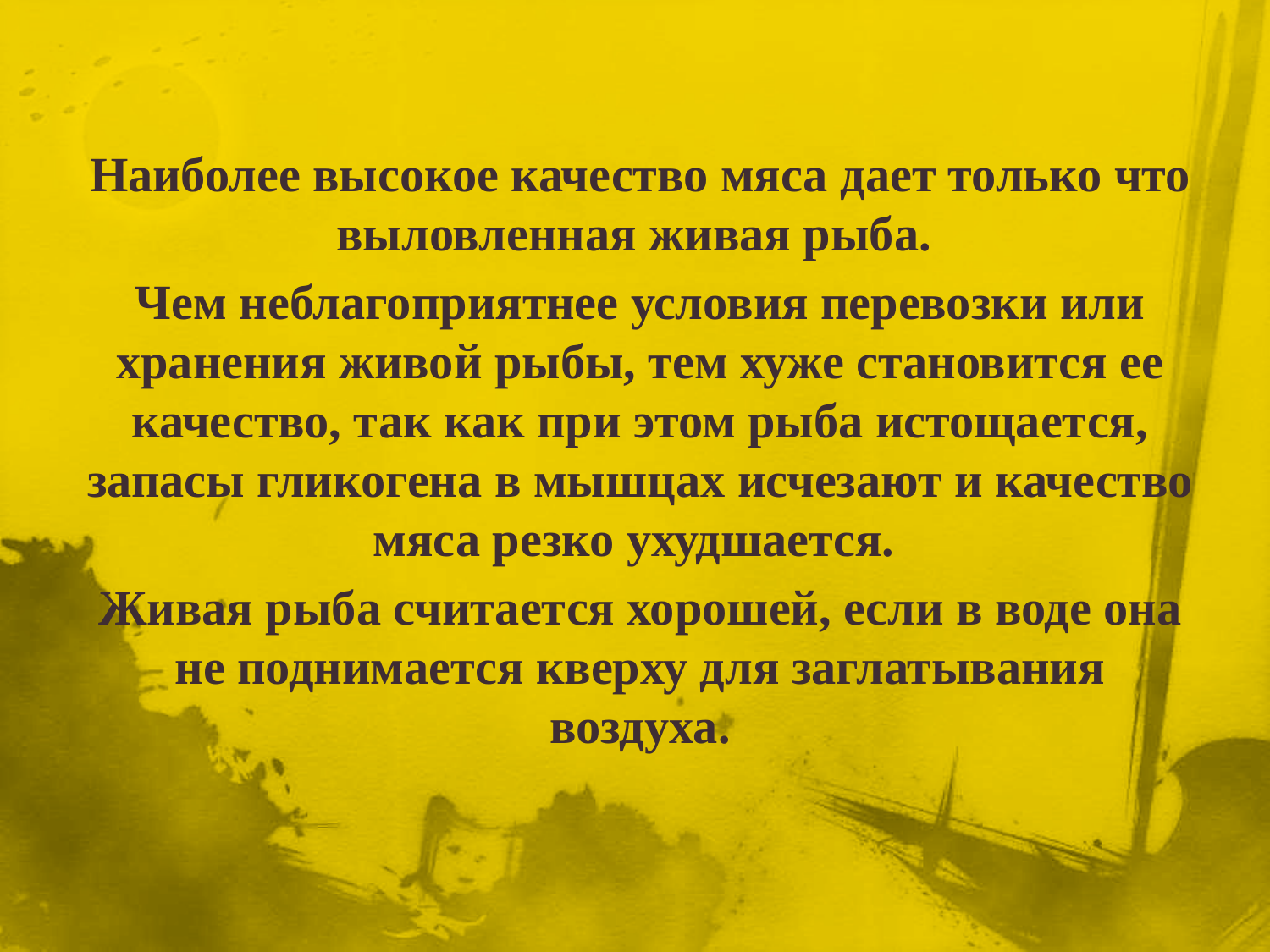

Наиболее высокое качество мяса дает только что выловленная живая рыба.
Чем неблагоприятнее условия перевозки или хранения живой рыбы, тем хуже становится ее качество, так как при этом рыба истощается, запасы гликогена в мышцах исчезают и качество мяса резко ухудшается.
Живая рыба считается хорошей, если в воде она не поднимается кверху для заглатывания воздуха.